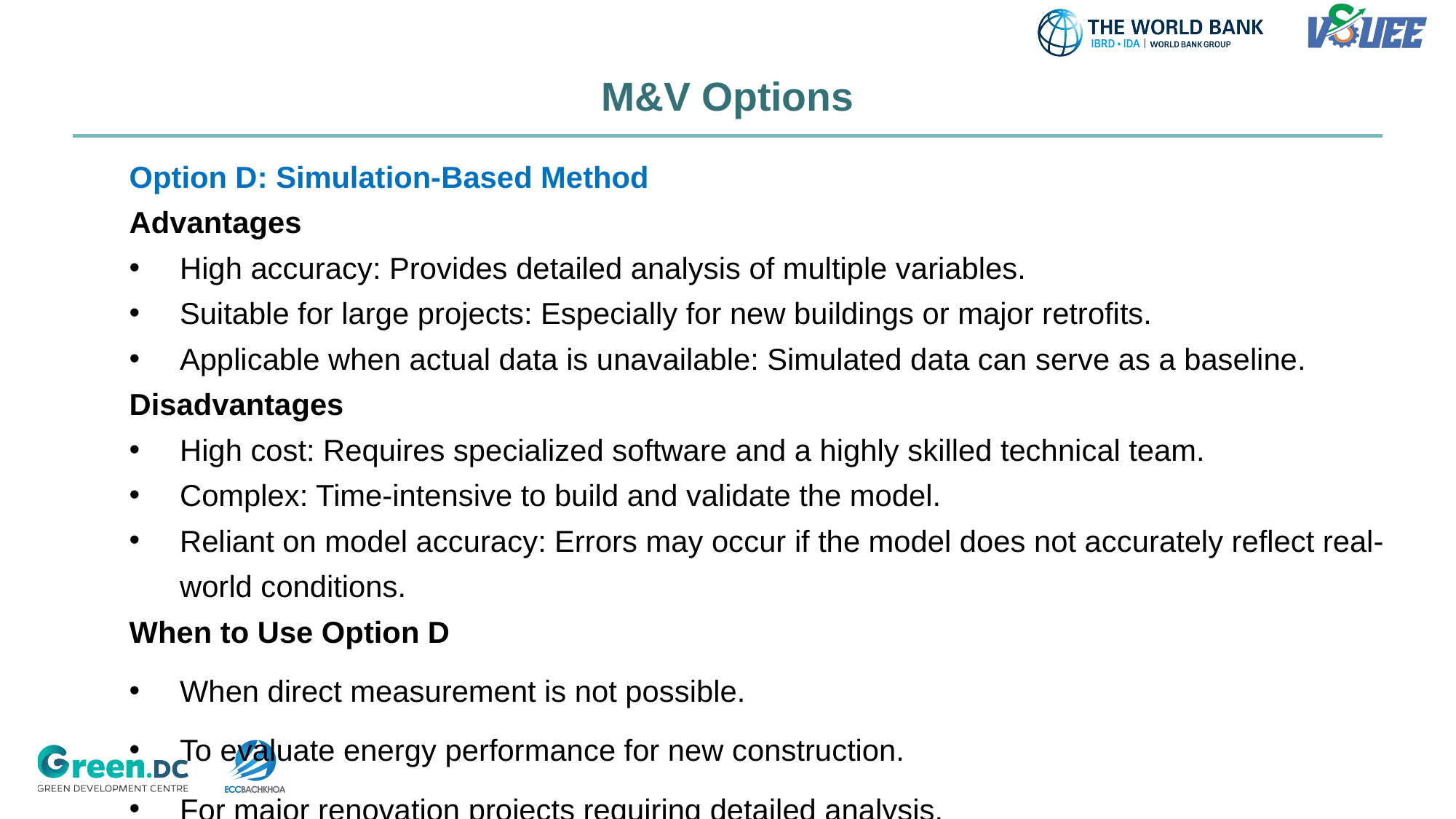

# M&V Options
Option D: Simulation-Based Method
Advantages
High accuracy: Provides detailed analysis of multiple variables.
Suitable for large projects: Especially for new buildings or major retrofits.
Applicable when actual data is unavailable: Simulated data can serve as a baseline.
Disadvantages
High cost: Requires specialized software and a highly skilled technical team.
Complex: Time-intensive to build and validate the model.
Reliant on model accuracy: Errors may occur if the model does not accurately reflect real-world conditions.
When to Use Option D
When direct measurement is not possible.
To evaluate energy performance for new construction.
For major renovation projects requiring detailed analysis.